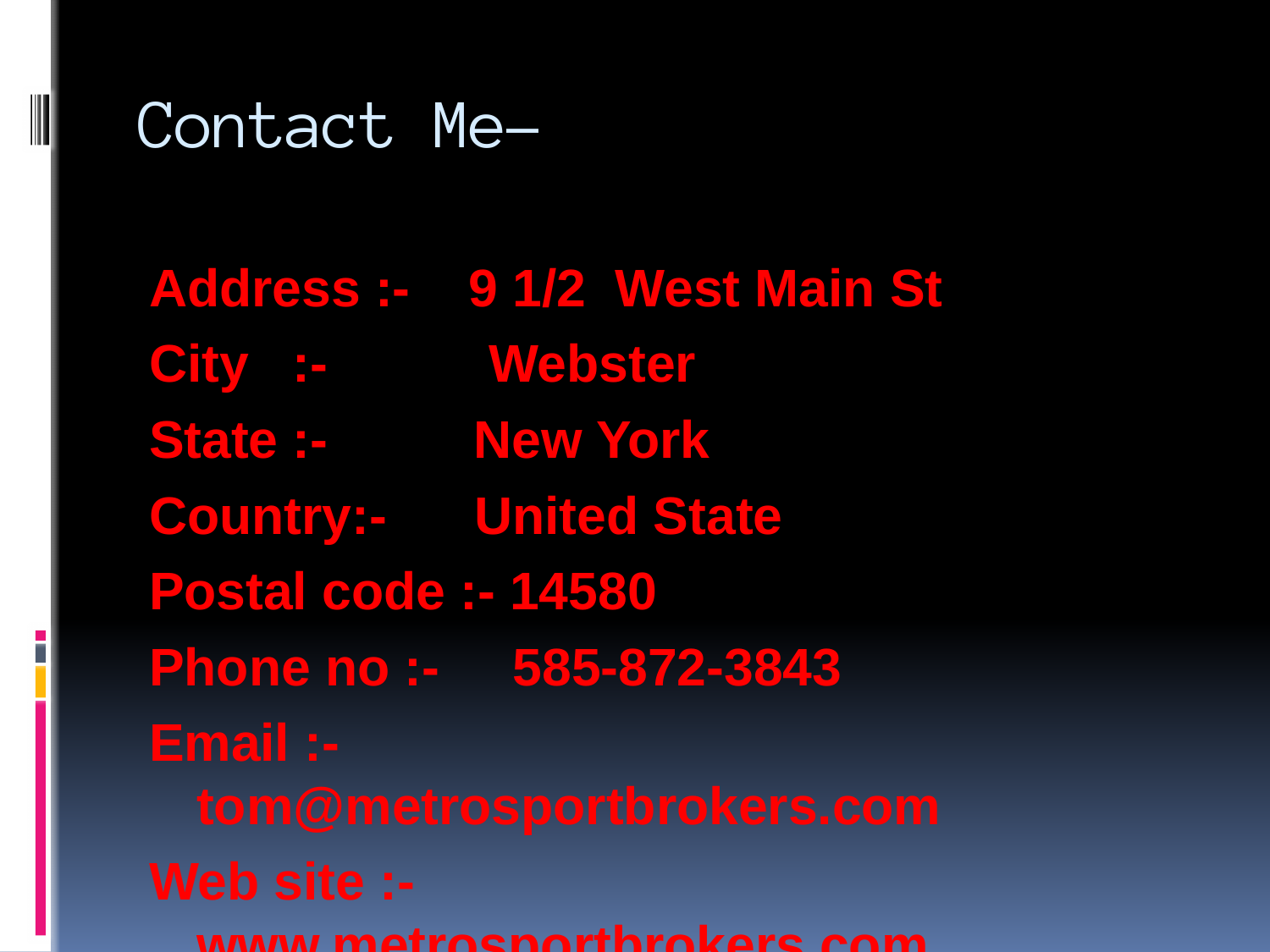

# Contact Me-
Address :-    9 1/2  West Main St
City   :-           Webster
State :-          New York
Country:-      United State
Postal code :- 14580
Phone no :-     585-872-3843
Email :-            tom@metrosportbrokers.com
Web site :-       www.metrosportbrokers.com